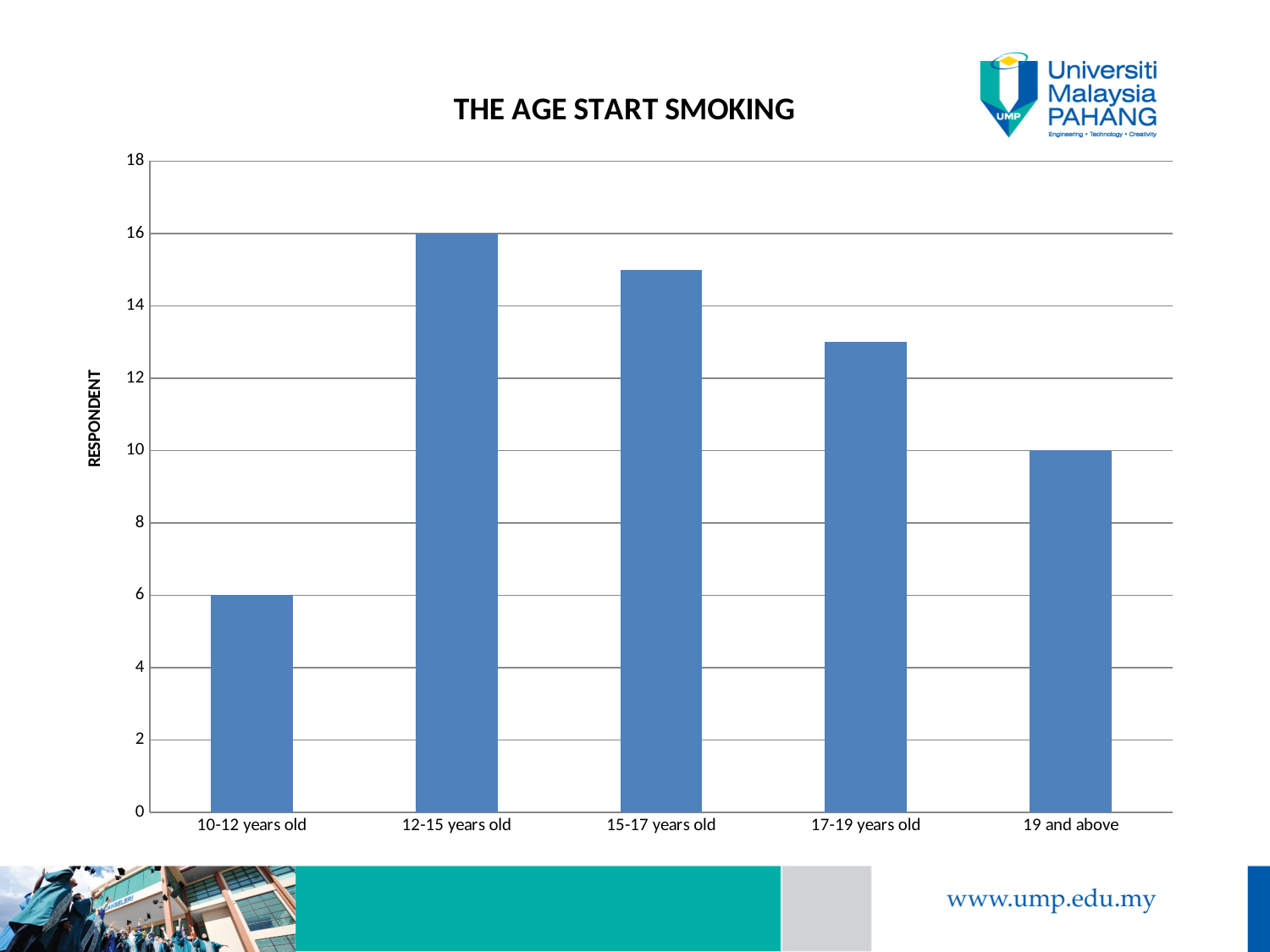

### Chart: THE AGE START SMOKING

| Category |  |
|---|---|
| 10-12 years old | 6.0 |
| 12-15 years old | 16.0 |
| 15-17 years old | 15.0 |
| 17-19 years old | 13.0 |
| 19 and above | 10.0 |